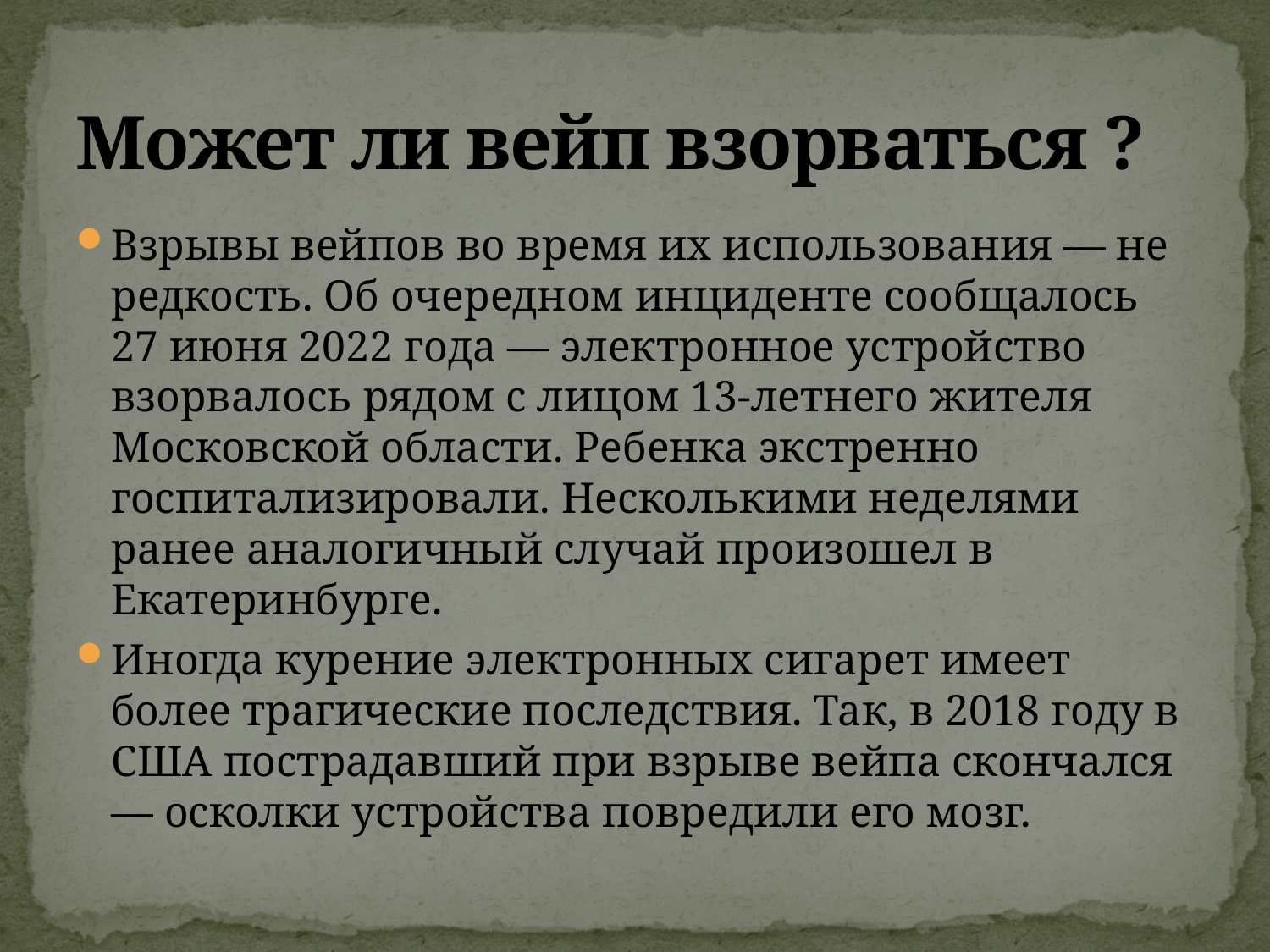

# Может ли вейп взорваться ?
Взрывы вейпов во время их использования — не редкость. Об очередном инциденте сообщалось 27 июня 2022 года — электронное устройство взорвалось рядом с лицом 13-летнего жителя Московской области. Ребенка экстренно госпитализировали. Несколькими неделями ранее аналогичный случай произошел в Екатеринбурге.
Иногда курение электронных сигарет имеет более трагические последствия. Так, в 2018 году в США пострадавший при взрыве вейпа скончался — осколки устройства повредили его мозг.